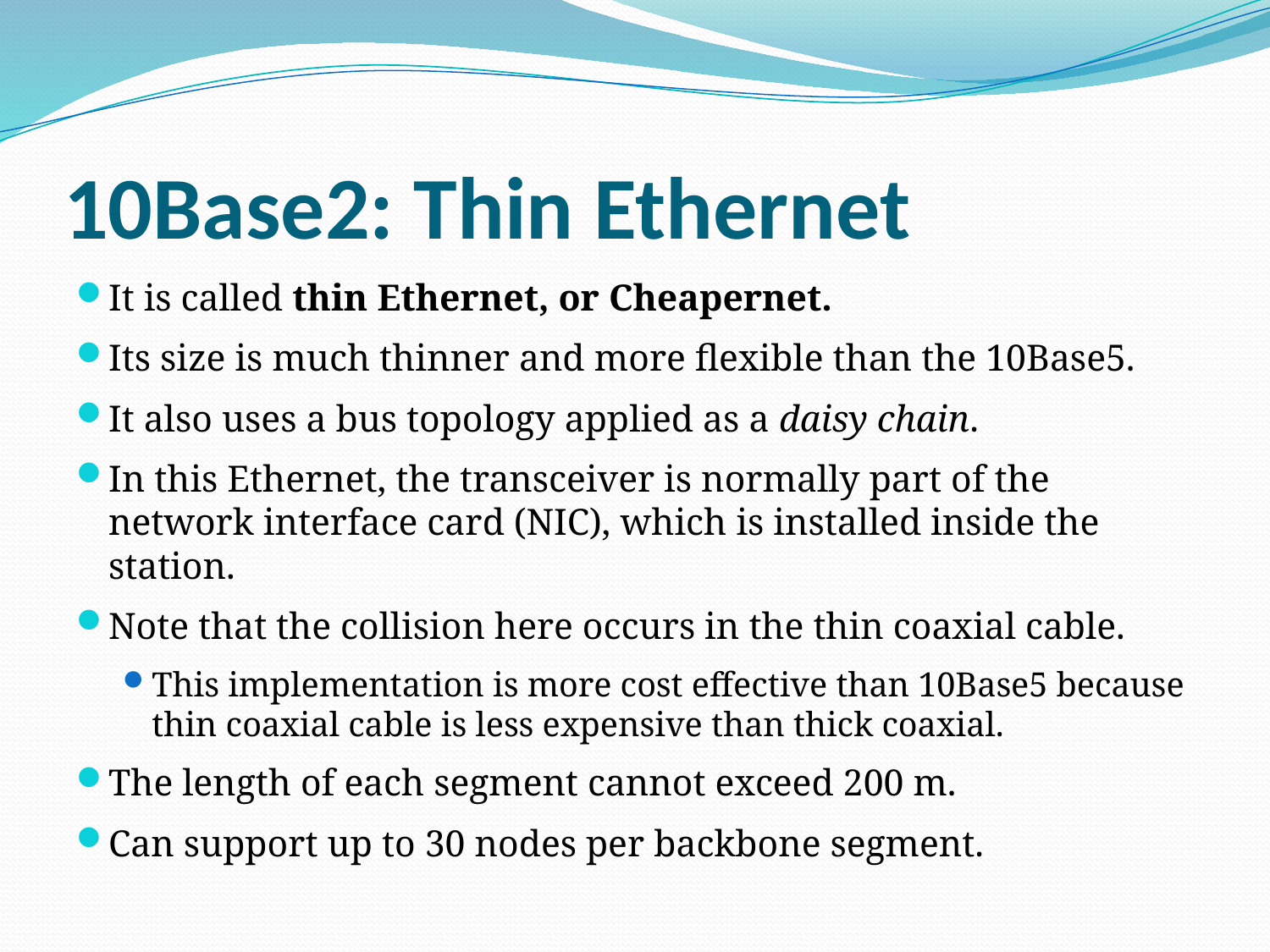

# 10Base2: Thin Ethernet
It is called thin Ethernet, or Cheapernet.
Its size is much thinner and more flexible than the 10Base5.
It also uses a bus topology applied as a daisy chain.
In this Ethernet, the transceiver is normally part of the network interface card (NIC), which is installed inside the station.
Note that the collision here occurs in the thin coaxial cable.
This implementation is more cost effective than 10Base5 because thin coaxial cable is less expensive than thick coaxial.
The length of each segment cannot exceed 200 m.
Can support up to 30 nodes per backbone segment.